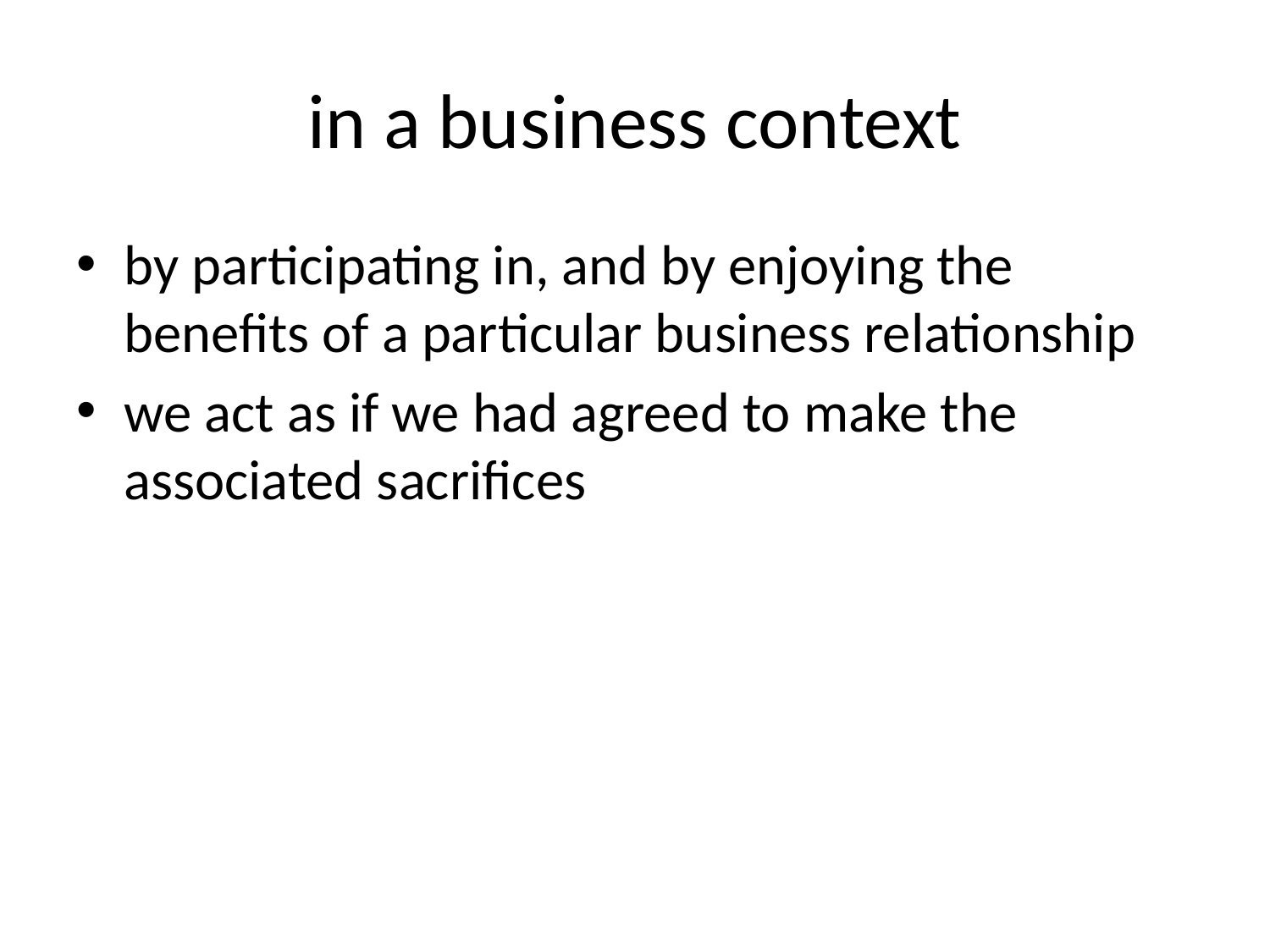

# in a business context
by participating in, and by enjoying the benefits of a particular business relationship
we act as if we had agreed to make the associated sacrifices